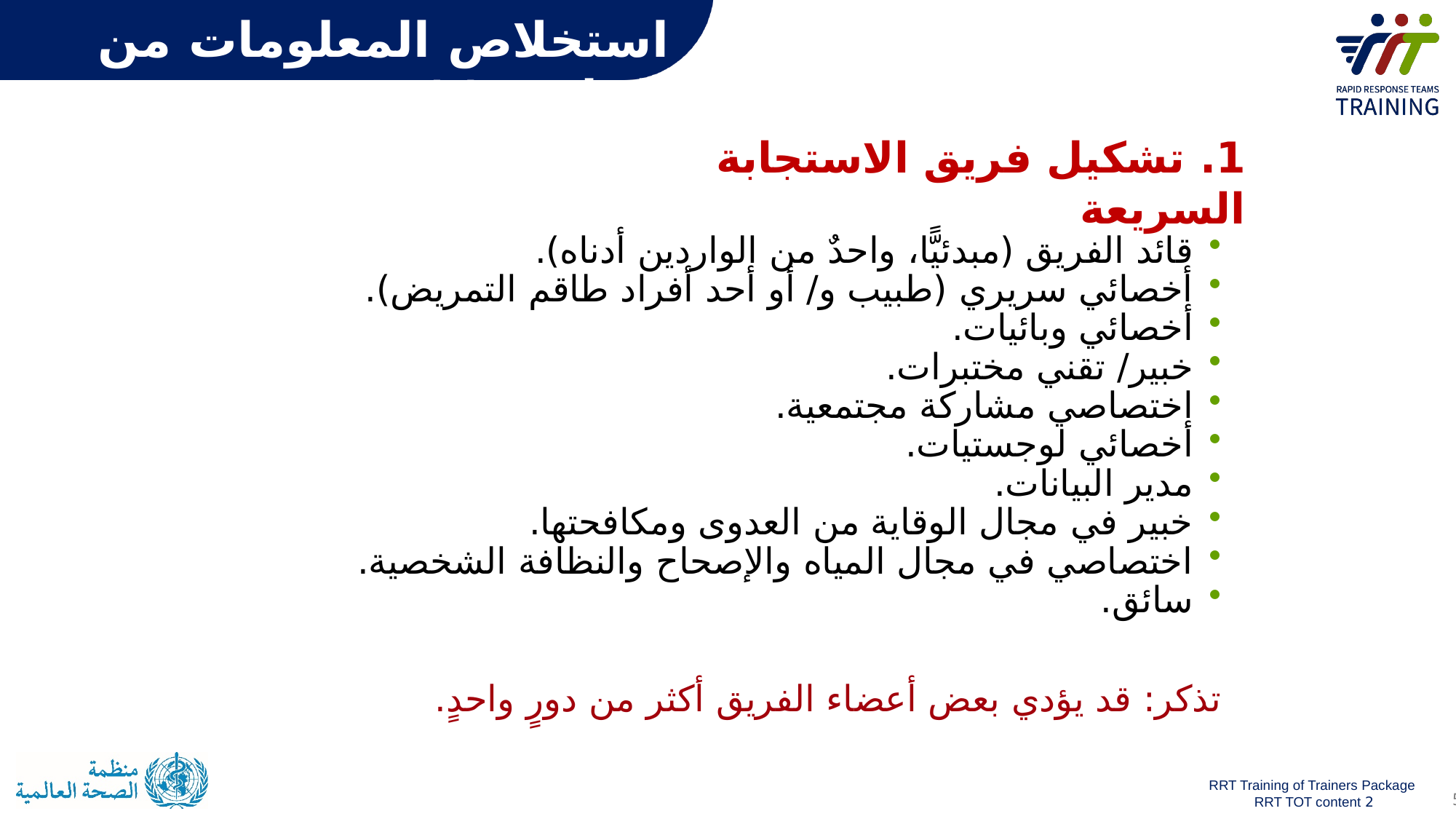

استخلاص المعلومات من الجلسة C1 (1)
1. تشكيل فريق الاستجابة السريعة
قائد الفريق (مبدئيًّا، واحدٌ من الواردين أدناه).
أخصائي سريري (طبيب و/ أو أحد أفراد طاقم التمريض).
أخصائي وبائيات.
خبير/ تقني مختبرات.
اختصاصي مشاركة مجتمعية.
أخصائي لوجستيات.
مدير البيانات.
خبير في مجال الوقاية من العدوى ومكافحتها.
اختصاصي في مجال المياه والإصحاح والنظافة الشخصية.
سائق.

تذكر: قد يؤدي بعض أعضاء الفريق أكثر من دورٍ واحدٍ.